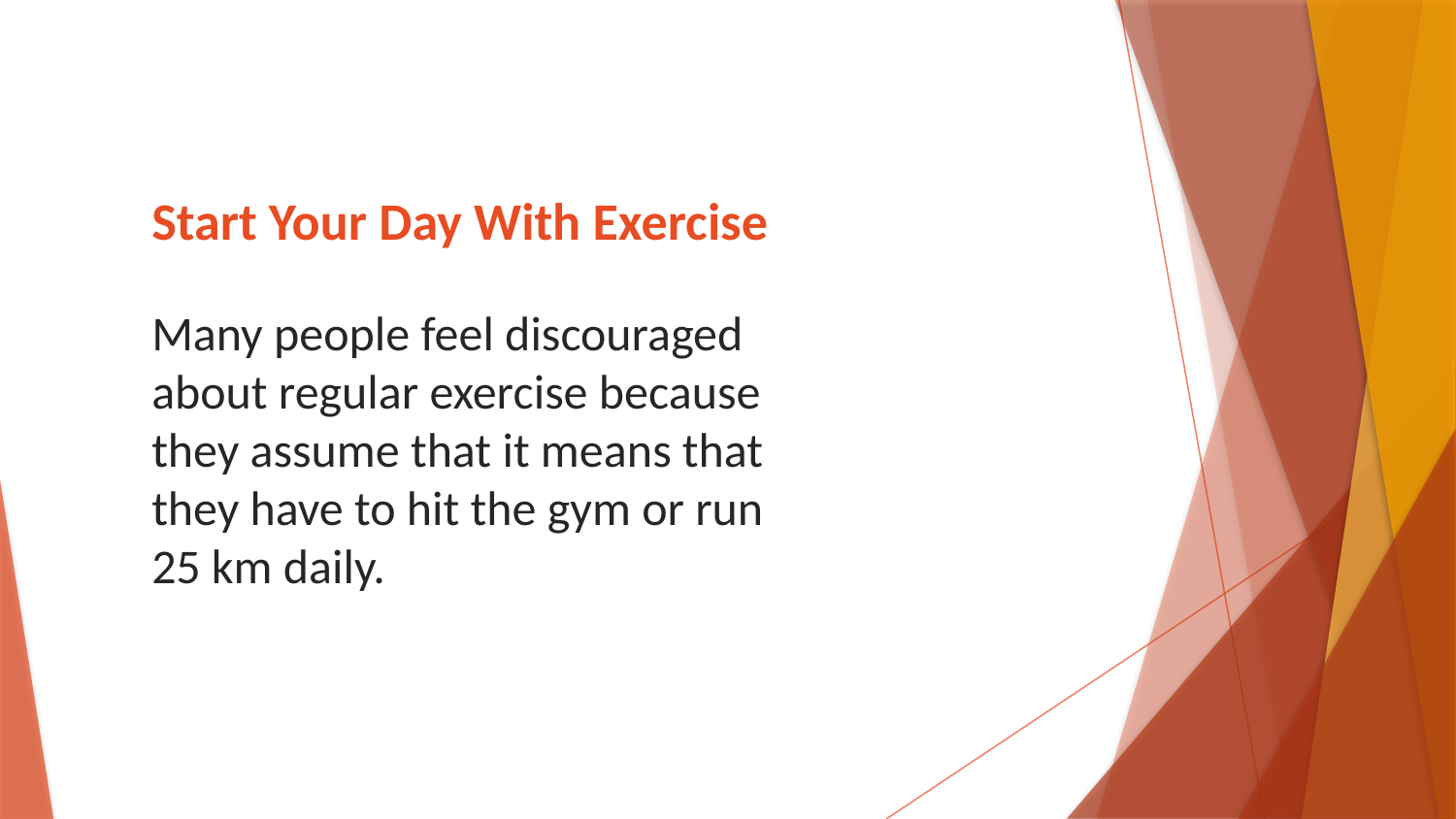

# Start Your Day With Exercise
Many people feel discouraged about regular exercise because they assume that it means that they have to hit the gym or run 25 km daily.